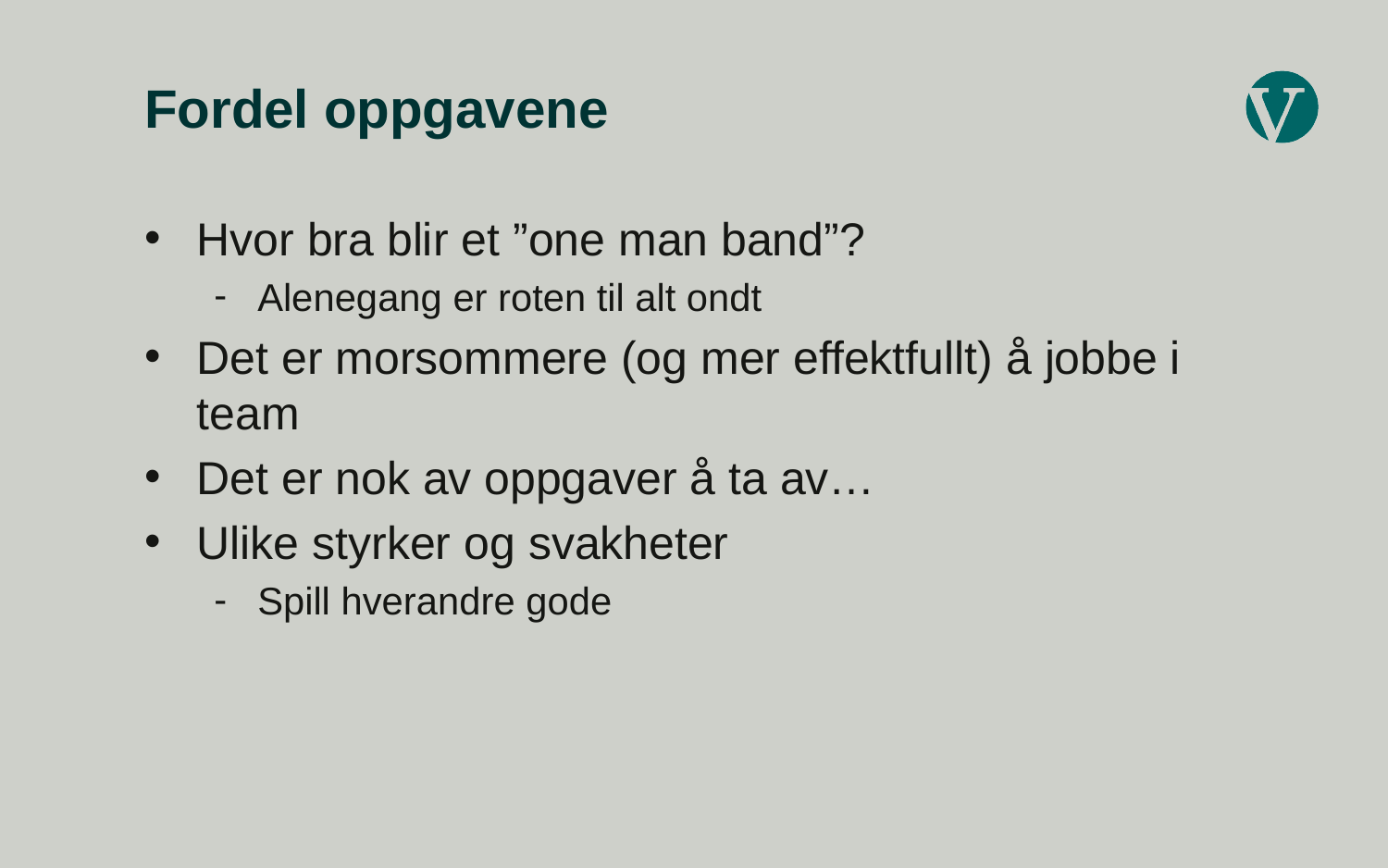

# Fordel oppgavene
Hvor bra blir et ”one man band”?
Alenegang er roten til alt ondt
Det er morsommere (og mer effektfullt) å jobbe i team
Det er nok av oppgaver å ta av…
Ulike styrker og svakheter
Spill hverandre gode